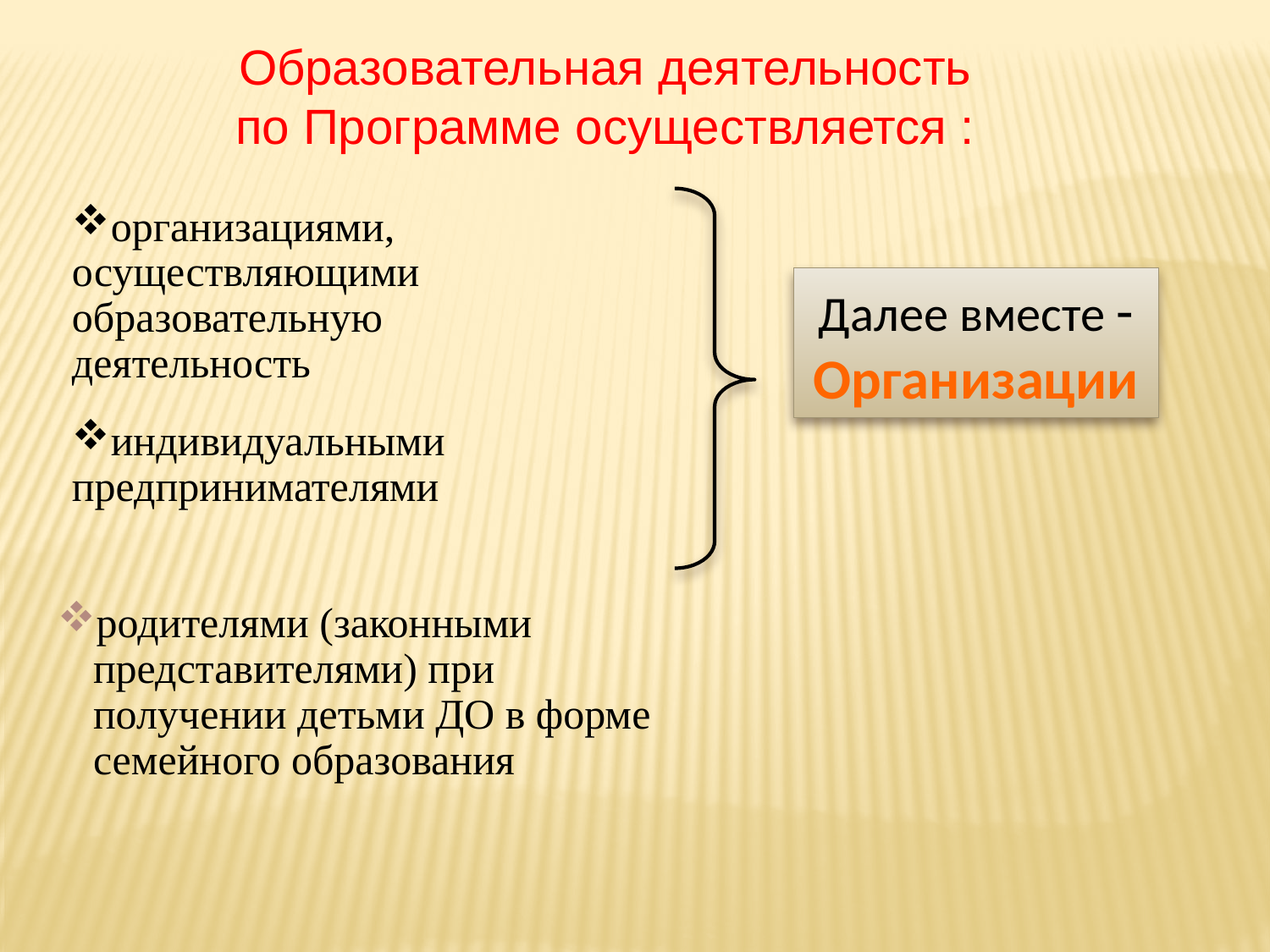

Образовательная деятельность
по Программе осуществляется :

организациями,
осуществляющими
образовательную
деятельность
индивидуальными
предпринимателями
Далее вместе -
Организации
родителями (законными представителями) при получении детьми ДО в форме семейного образования